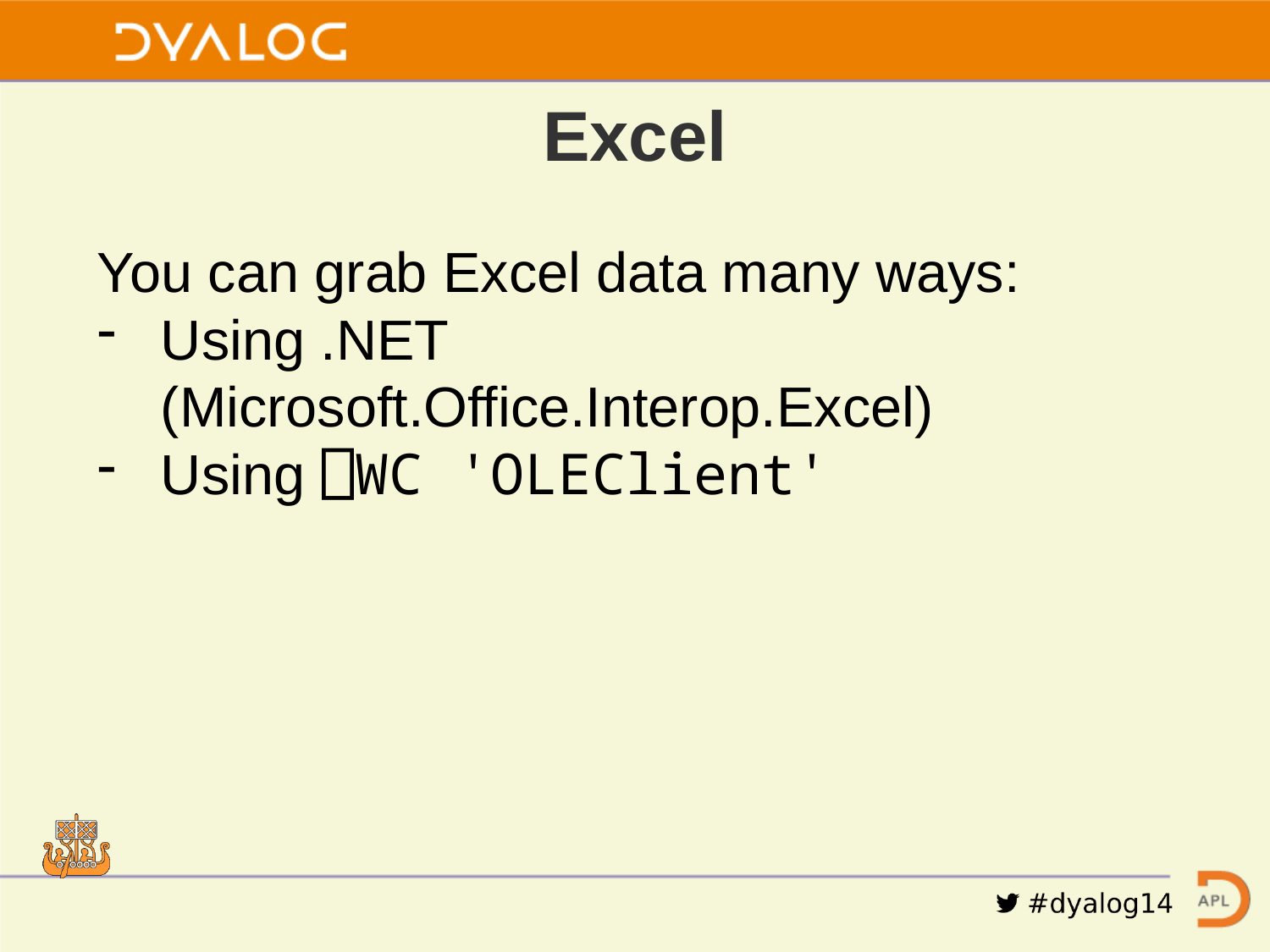

# Excel
You can grab Excel data many ways:
Using .NET (Microsoft.Office.Interop.Excel)
Using ⎕WC 'OLEClient'